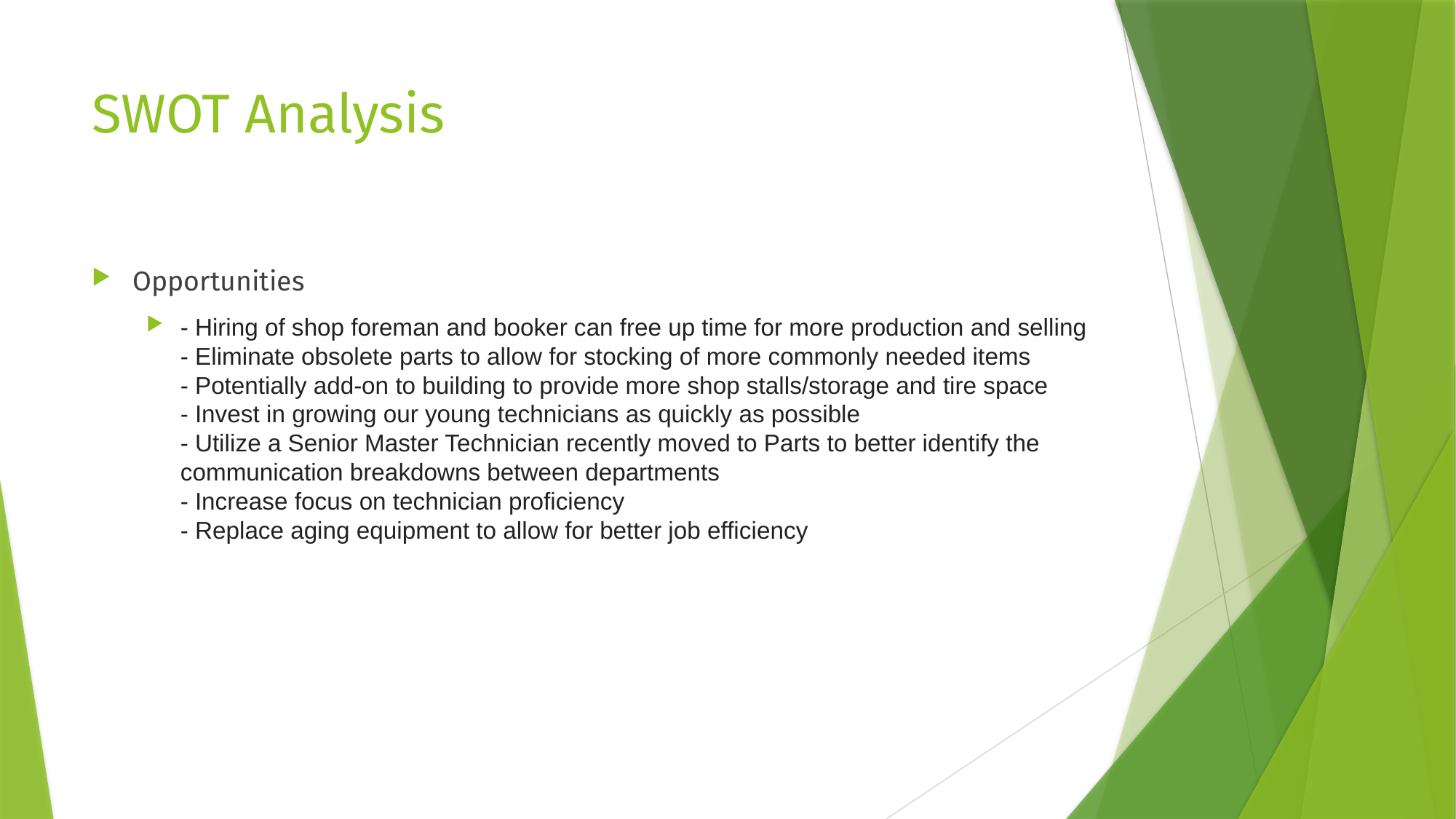

# SWOT Analysis
Opportunities
- Hiring of shop foreman and booker can free up time for more production and selling
- Eliminate obsolete parts to allow for stocking of more commonly needed items
- Potentially add-on to building to provide more shop stalls/storage and tire space
- Invest in growing our young technicians as quickly as possible
- Utilize a Senior Master Technician recently moved to Parts to better identify the communication breakdowns between departments
- Increase focus on technician proficiency
- Replace aging equipment to allow for better job efficiency